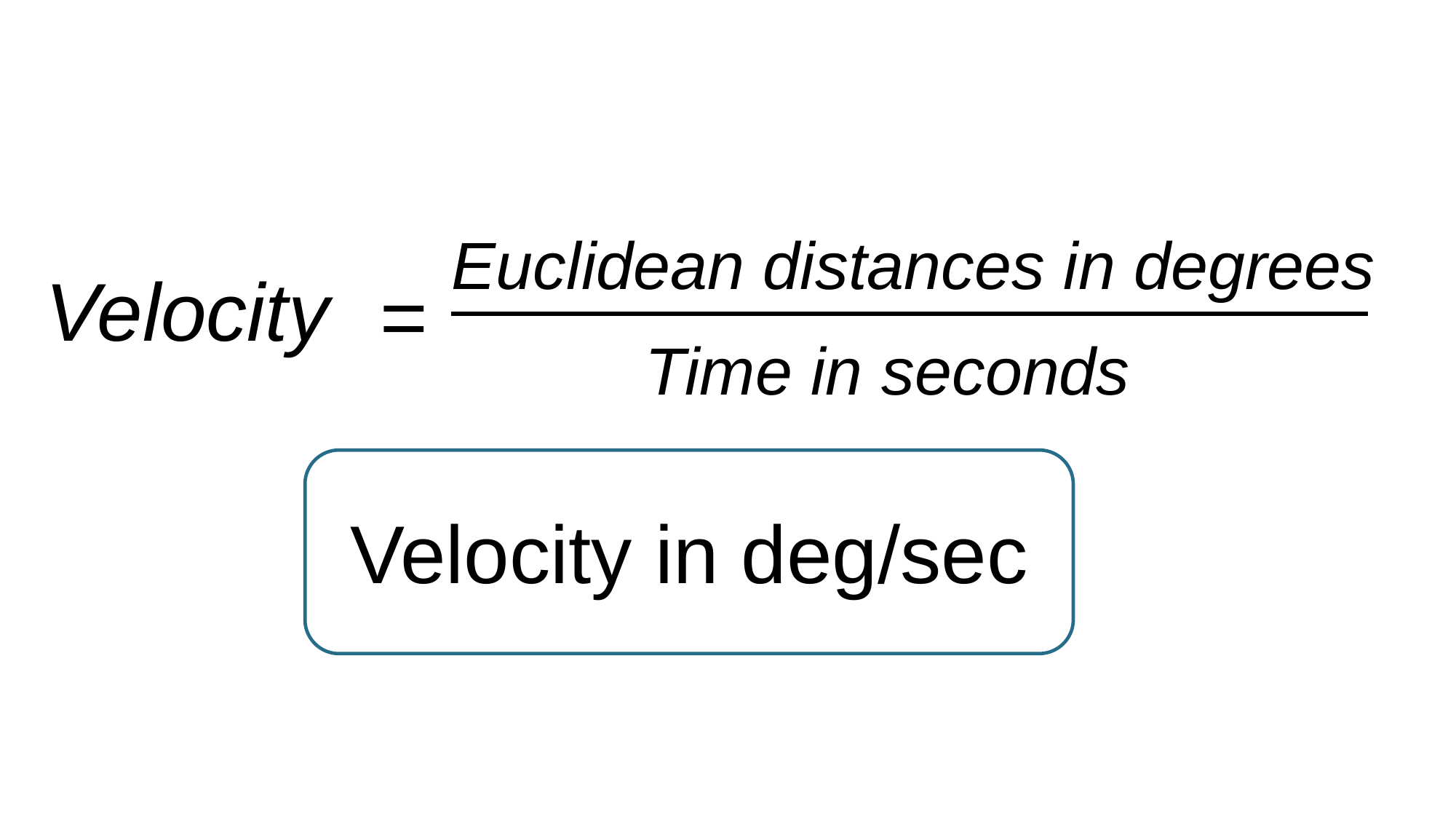

Euclidean distances in degrees
Velocity
=
Time in seconds

Velocity in deg/sec